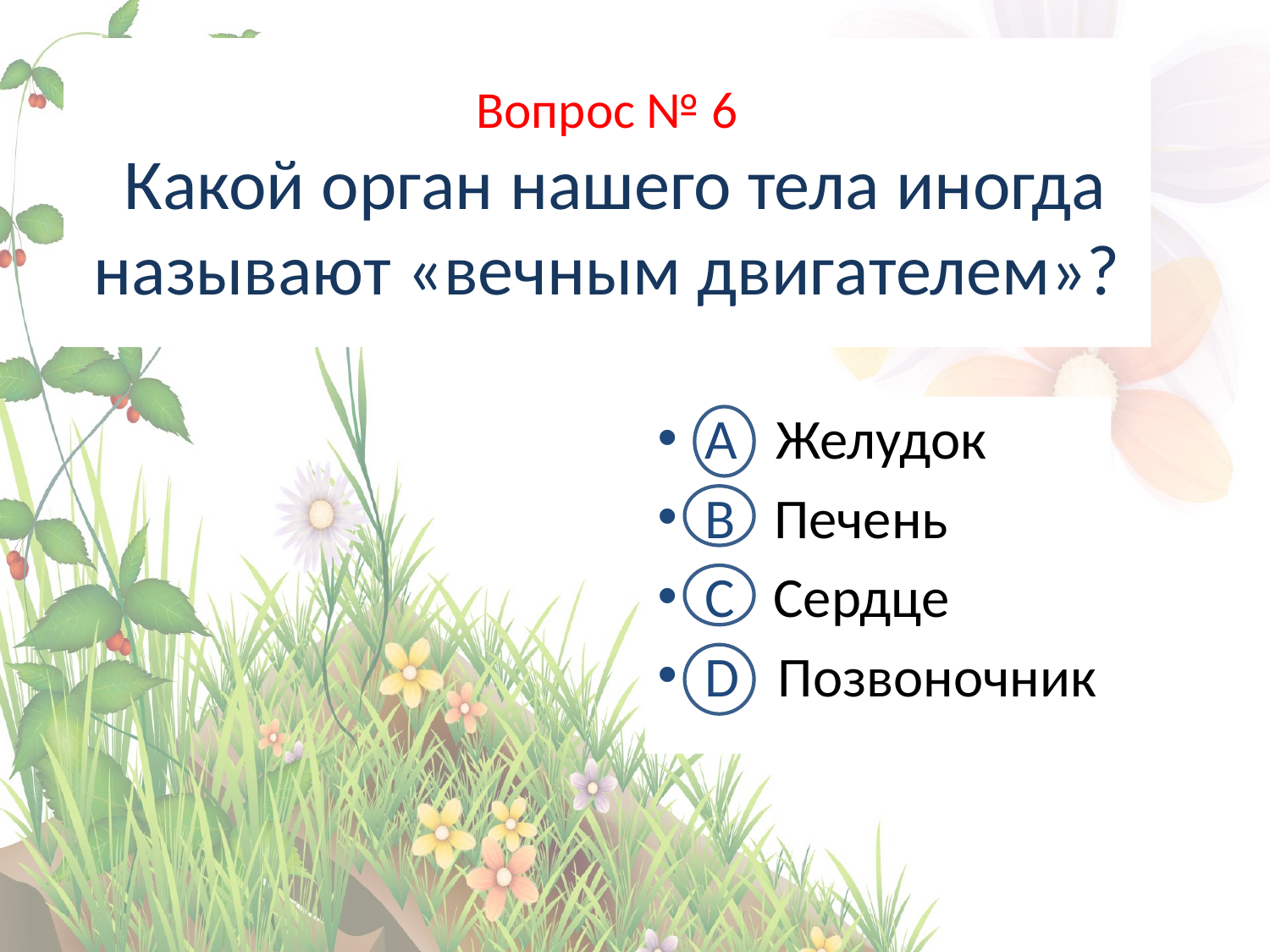

# Вопрос № 6 Какой орган нашего тела иногда называют «вечным двигателем»?
А   Желудок
В   Печень
С   Сердце
D   Позвоночник